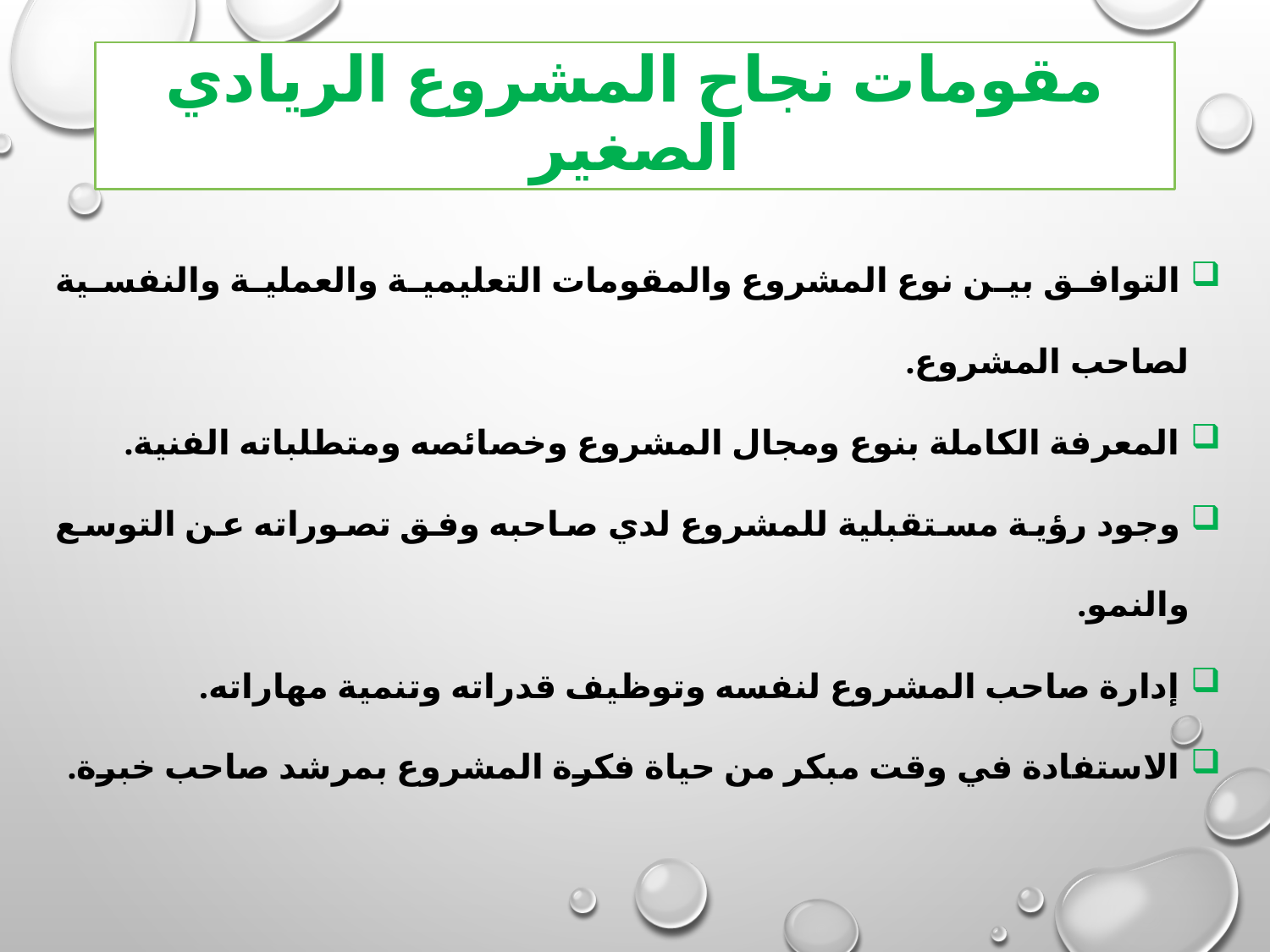

# مقومات نجاح المشروع الريادي الصغير
 التوافق بين نوع المشروع والمقومات التعليمية والعملية والنفسية لصاحب المشروع.
 المعرفة الكاملة بنوع ومجال المشروع وخصائصه ومتطلباته الفنية.
 وجود رؤية مستقبلية للمشروع لدي صاحبه وفق تصوراته عن التوسع والنمو.
 إدارة صاحب المشروع لنفسه وتوظيف قدراته وتنمية مهاراته.
 الاستفادة في وقت مبكر من حياة فكرة المشروع بمرشد صاحب خبرة.